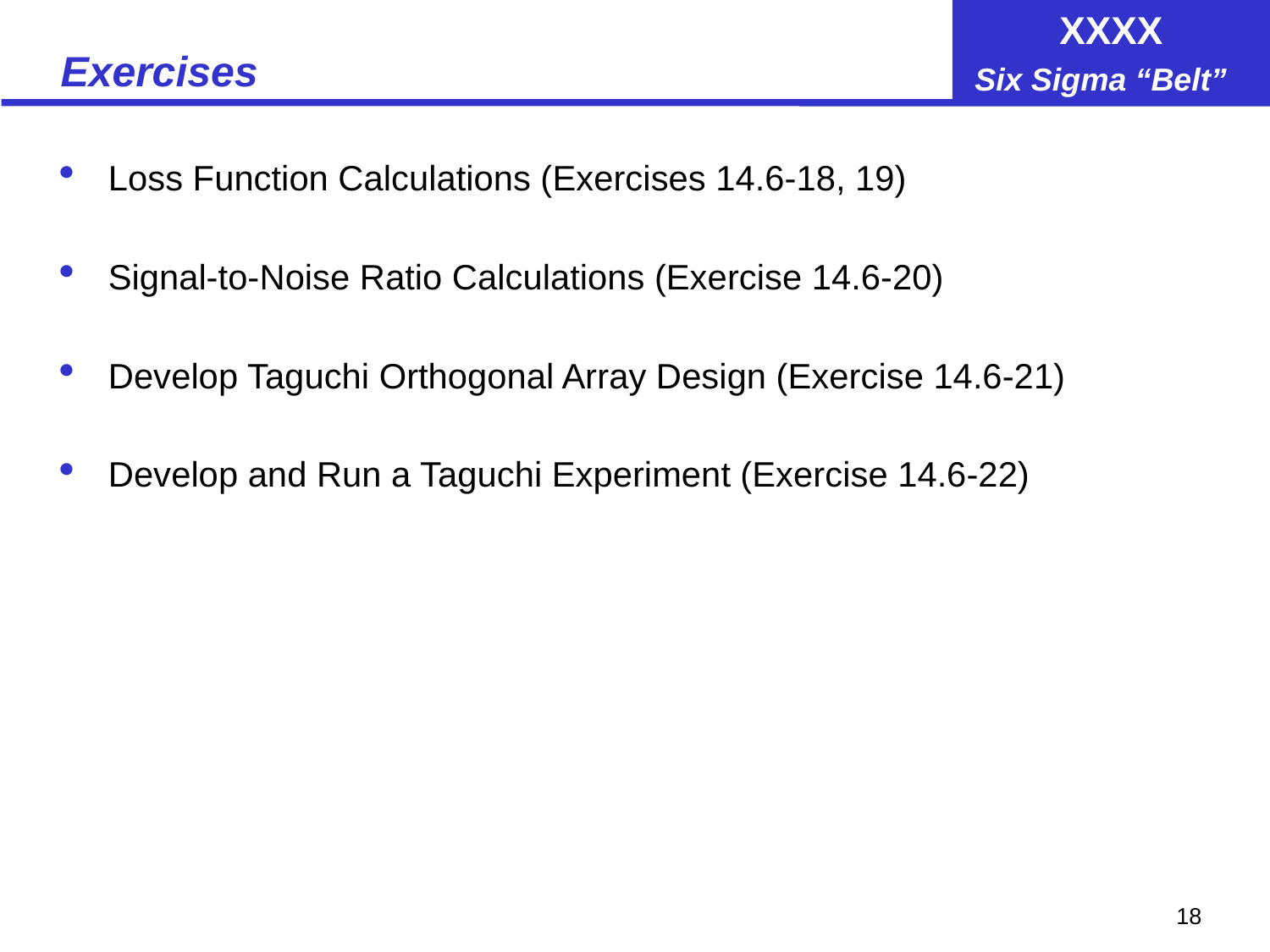

# Exercises
Loss Function Calculations (Exercises 14.6-18, 19)

Signal-to-Noise Ratio Calculations (Exercise 14.6-20)

Develop Taguchi Orthogonal Array Design (Exercise 14.6-21)

Develop and Run a Taguchi Experiment (Exercise 14.6-22)